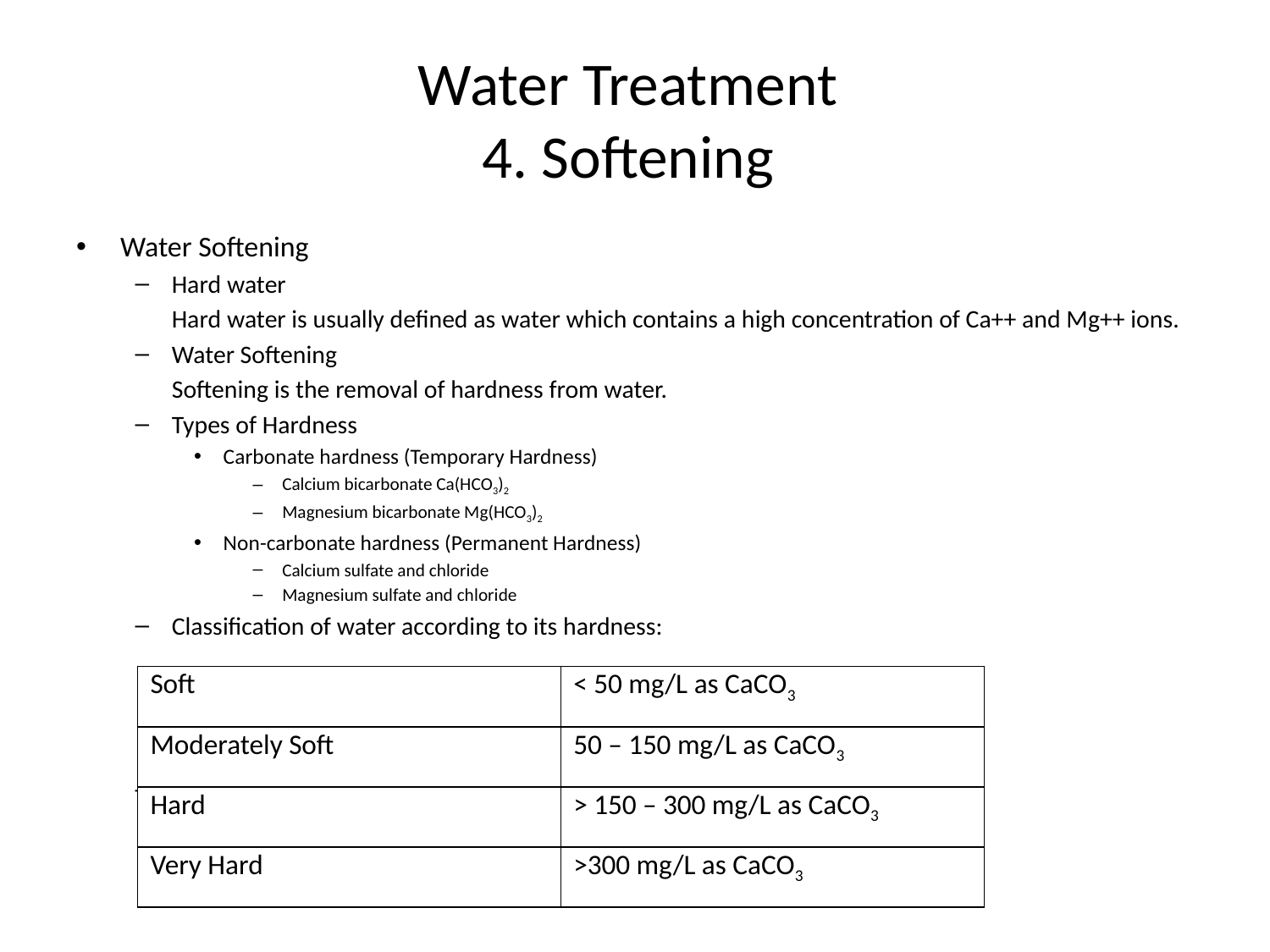

# Water Treatment 4. Softening
Water Softening
Hard water
	Hard water is usually defined as water which contains a high concentration of Ca++ and Mg++ ions.
Water Softening
	Softening is the removal of hardness from water.
Types of Hardness
Carbonate hardness (Temporary Hardness)
Calcium bicarbonate Ca(HCO3)2
Magnesium bicarbonate Mg(HCO3)2
Non-carbonate hardness (Permanent Hardness)
Calcium sulfate and chloride
Magnesium sulfate and chloride
Classification of water according to its hardness:

s
| Soft | < 50 mg/L as CaCO3 |
| --- | --- |
| Moderately Soft | 50 – 150 mg/L as CaCO3 |
| Hard | > 150 – 300 mg/L as CaCO3 |
| Very Hard | >300 mg/L as CaCO3 |